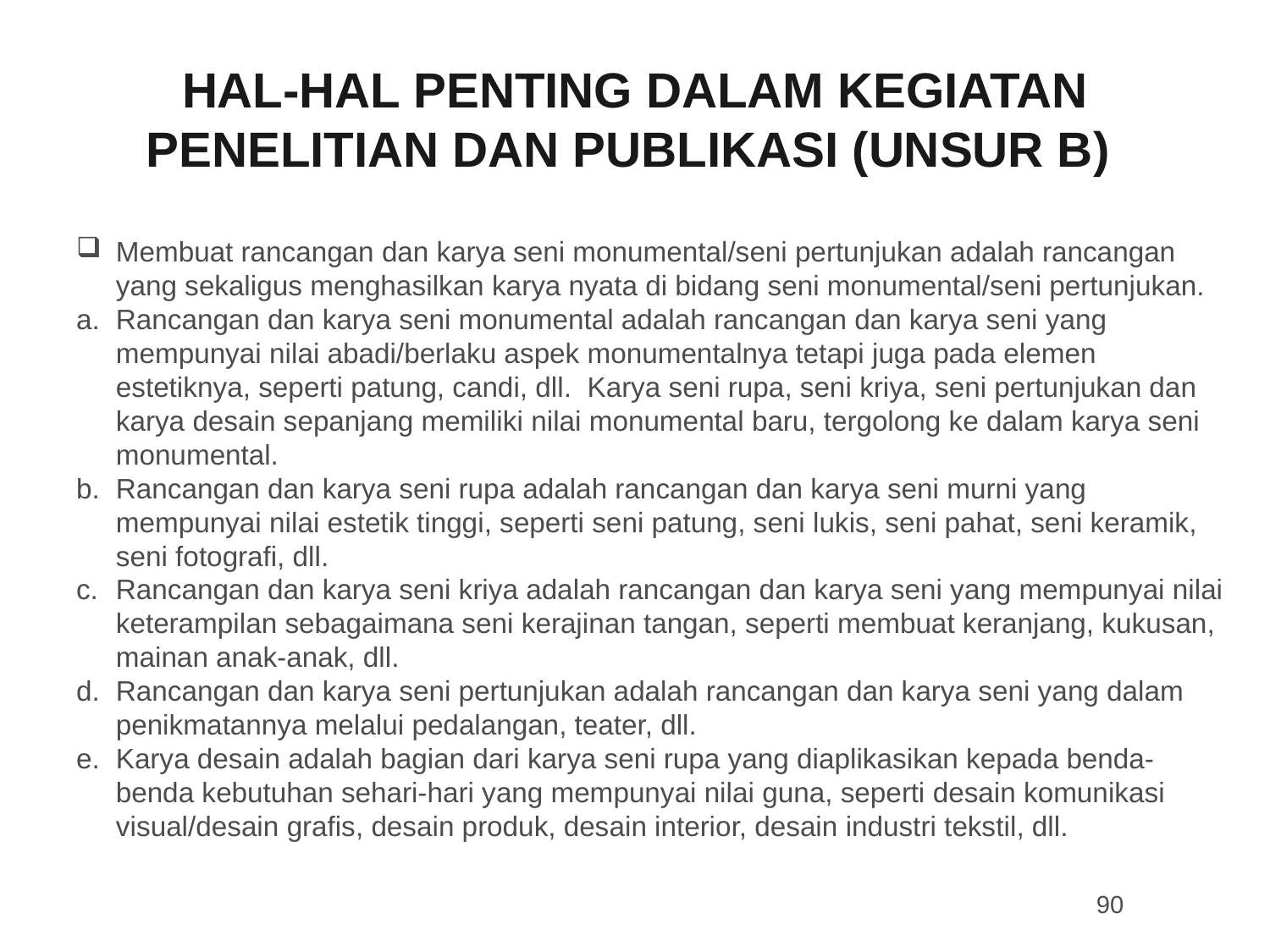

# HAL-HAL PENTING DALAM KEGIATAN PENELITIAN DAN PUBLIKASI (UNSUR B)
Membuat rancangan dan karya seni monumental/seni pertunjukan adalah rancangan yang sekaligus menghasilkan karya nyata di bidang seni monumental/seni pertunjukan.
Rancangan dan karya seni monumental adalah rancangan dan karya seni yang mempunyai nilai abadi/berlaku aspek monumentalnya tetapi juga pada elemen estetiknya, seperti patung, candi, dll.  Karya seni rupa, seni kriya, seni pertunjukan dan karya desain sepanjang memiliki nilai monumental baru, tergolong ke dalam karya seni monumental.
Rancangan dan karya seni rupa adalah rancangan dan karya seni murni yang mempunyai nilai estetik tinggi, seperti seni patung, seni lukis, seni pahat, seni keramik, seni fotografi, dll.
Rancangan dan karya seni kriya adalah rancangan dan karya seni yang mempunyai nilai keterampilan sebagaimana seni kerajinan tangan, seperti membuat keranjang, kukusan, mainan anak-anak, dll.
Rancangan dan karya seni pertunjukan adalah rancangan dan karya seni yang dalam penikmatannya melalui pedalangan, teater, dll.
Karya desain adalah bagian dari karya seni rupa yang diaplikasikan kepada benda-benda kebutuhan sehari-hari yang mempunyai nilai guna, seperti desain komunikasi visual/desain grafis, desain produk, desain interior, desain industri tekstil, dll.
90